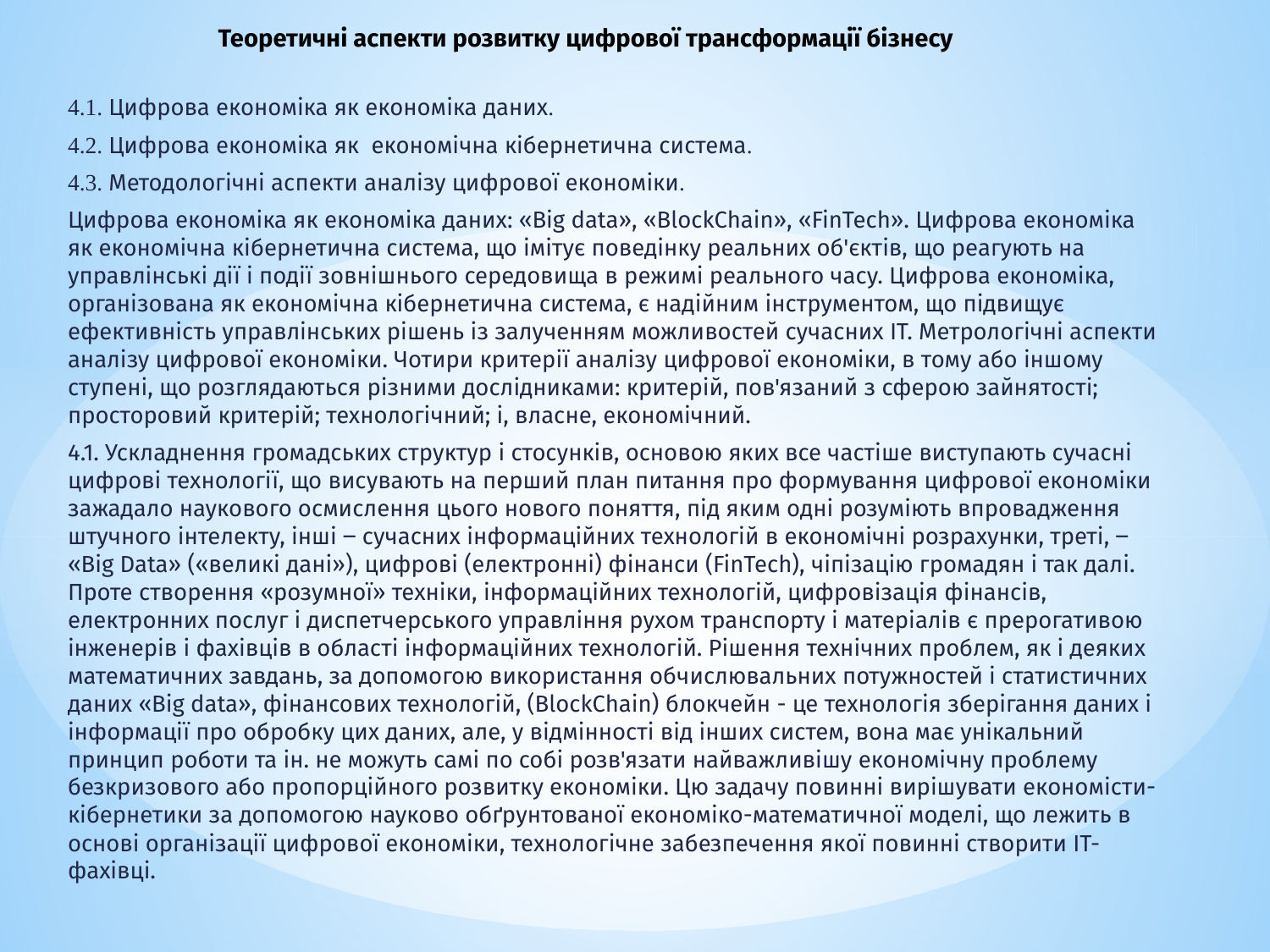

# Теоретичні аспекти розвитку цифрової трансформації бізнесу
4.1. Цифрова економіка як економіка даних.
4.2. Цифрова економіка як  економічна кібернетична система.
4.3. Методологічні аспекти аналізу цифрової економіки.
Цифрова економіка як економіка даних: «Big data», «BlockChain», «FinTech». Цифрова економіка як економічна кібернетична система, що імітує поведінку реальних об'єктів, що реагують на управлінські дії і події зовнішнього середовища в режимі реального часу. Цифрова економіка, організована як економічна кібернетична система, є надійним інструментом, що підвищує ефективність управлінських рішень із залученням можливостей сучасних ІТ. Метрологічні аспекти аналізу цифрової економіки. Чотири критерії аналізу цифрової економіки, в тому або іншому ступені, що розглядаються різними дослідниками: критерій, пов'язаний з сферою зайнятості; просторовий критерій; технологічний; і, власне, економічний.
4.1. Ускладнення громадських структур і стосунків, основою яких все частіше виступають сучасні цифрові технології, що висувають на перший план питання про формування цифрової економіки зажадало наукового осмислення цього нового поняття, під яким одні розуміють впровадження штучного інтелекту, інші ‒ сучасних інформаційних технологій в економічні розрахунки, треті, ‒ «Big Data» («великі дані»), цифрові (електронні) фінанси (FinTech), чіпізацію громадян і так далі. Проте створення «розумної» техніки, інформаційних технологій, цифровізація фінансів, електронних послуг і диспетчерського управління рухом транспорту і матеріалів є прерогативою інженерів і фахівців в області інформаційних технологій. Рішення технічних проблем, як і деяких математичних завдань, за допомогою використання обчислювальних потужностей і статистичних даних «Big data», фінансових технологій, (BlockChain) блокчейн - це технологія зберігання даних і інформації про обробку цих даних, але, у відмінності від інших систем, вона має унікальний принцип роботи та ін. не можуть самі по собі розв'язати найважливішу економічну проблему безкризового або пропорційного розвитку економіки. Цю задачу повинні вирішувати економісти-кібернетики за допомогою науково обґрунтованої економіко-математичної моделі, що лежить в основі організації цифрової економіки, технологічне забезпечення якої повинні створити ІТ-фахівці.